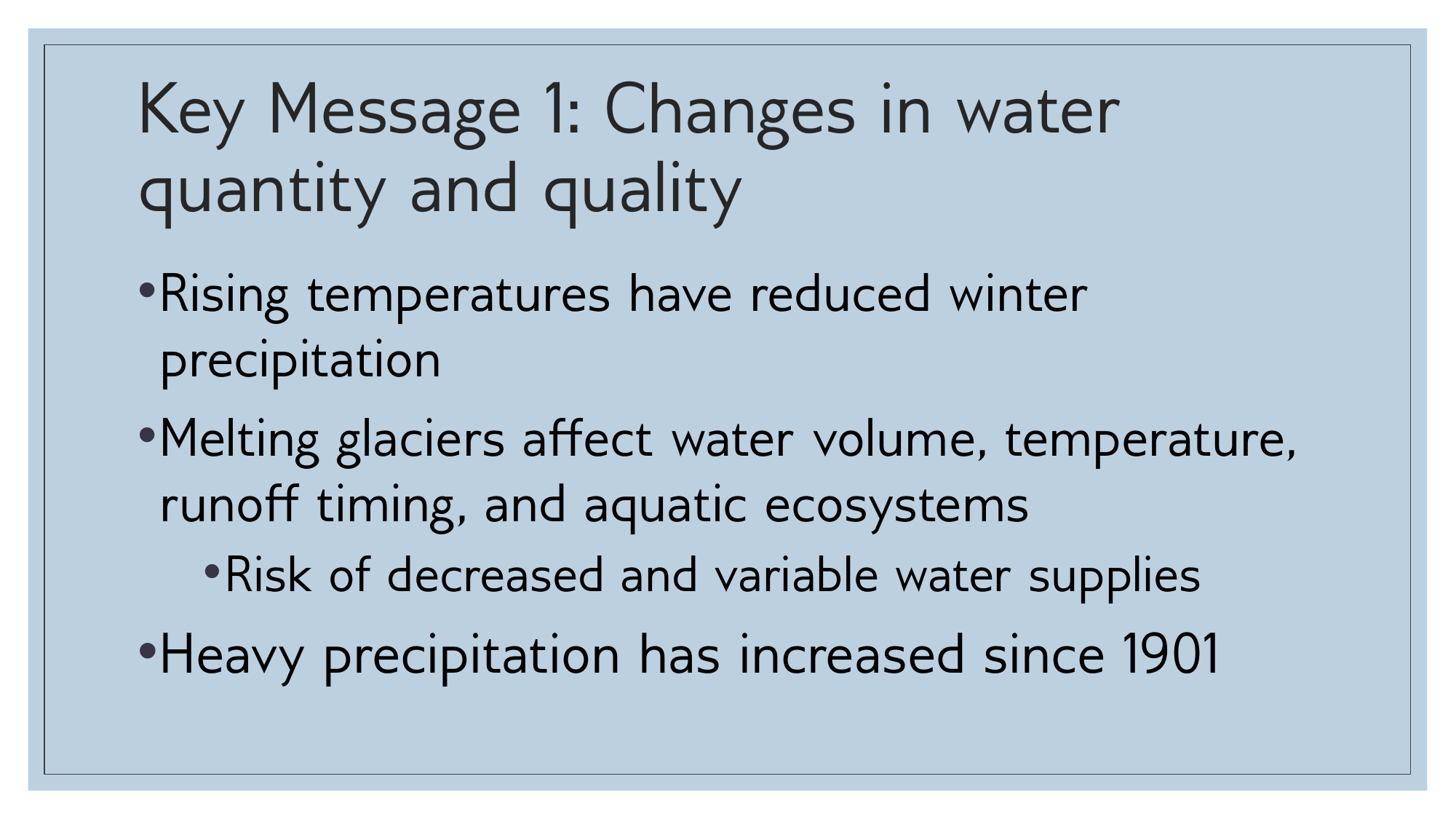

# Key Message 1: Changes in water quantity and quality
Rising temperatures have reduced winter precipitation
Melting glaciers affect water volume, temperature, runoff timing, and aquatic ecosystems
Risk of decreased and variable water supplies
Heavy precipitation has increased since 1901